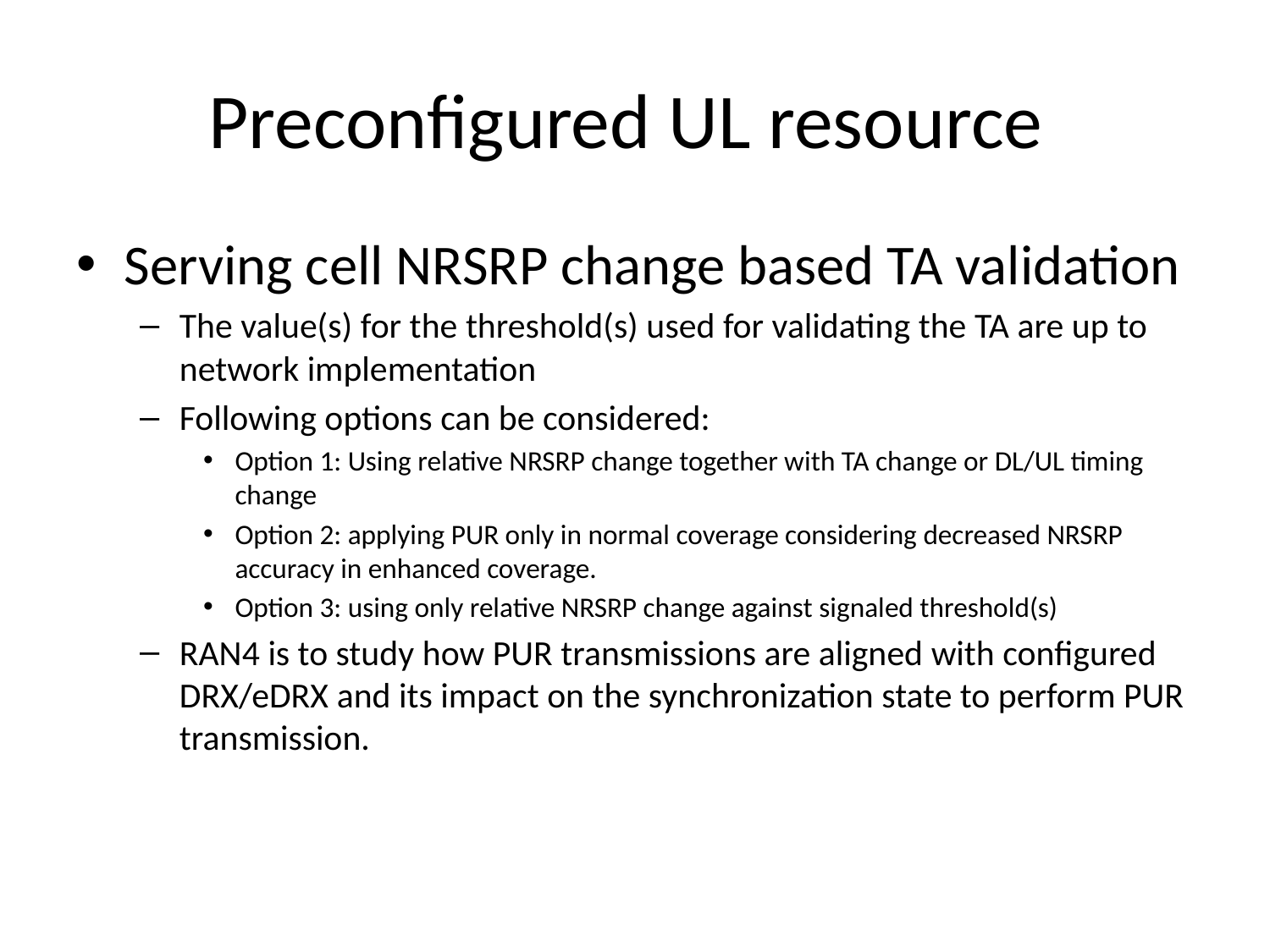

# Preconfigured UL resource
Serving cell NRSRP change based TA validation
The value(s) for the threshold(s) used for validating the TA are up to network implementation
Following options can be considered:
Option 1: Using relative NRSRP change together with TA change or DL/UL timing change
Option 2: applying PUR only in normal coverage considering decreased NRSRP accuracy in enhanced coverage.
Option 3: using only relative NRSRP change against signaled threshold(s)
RAN4 is to study how PUR transmissions are aligned with configured DRX/eDRX and its impact on the synchronization state to perform PUR transmission.